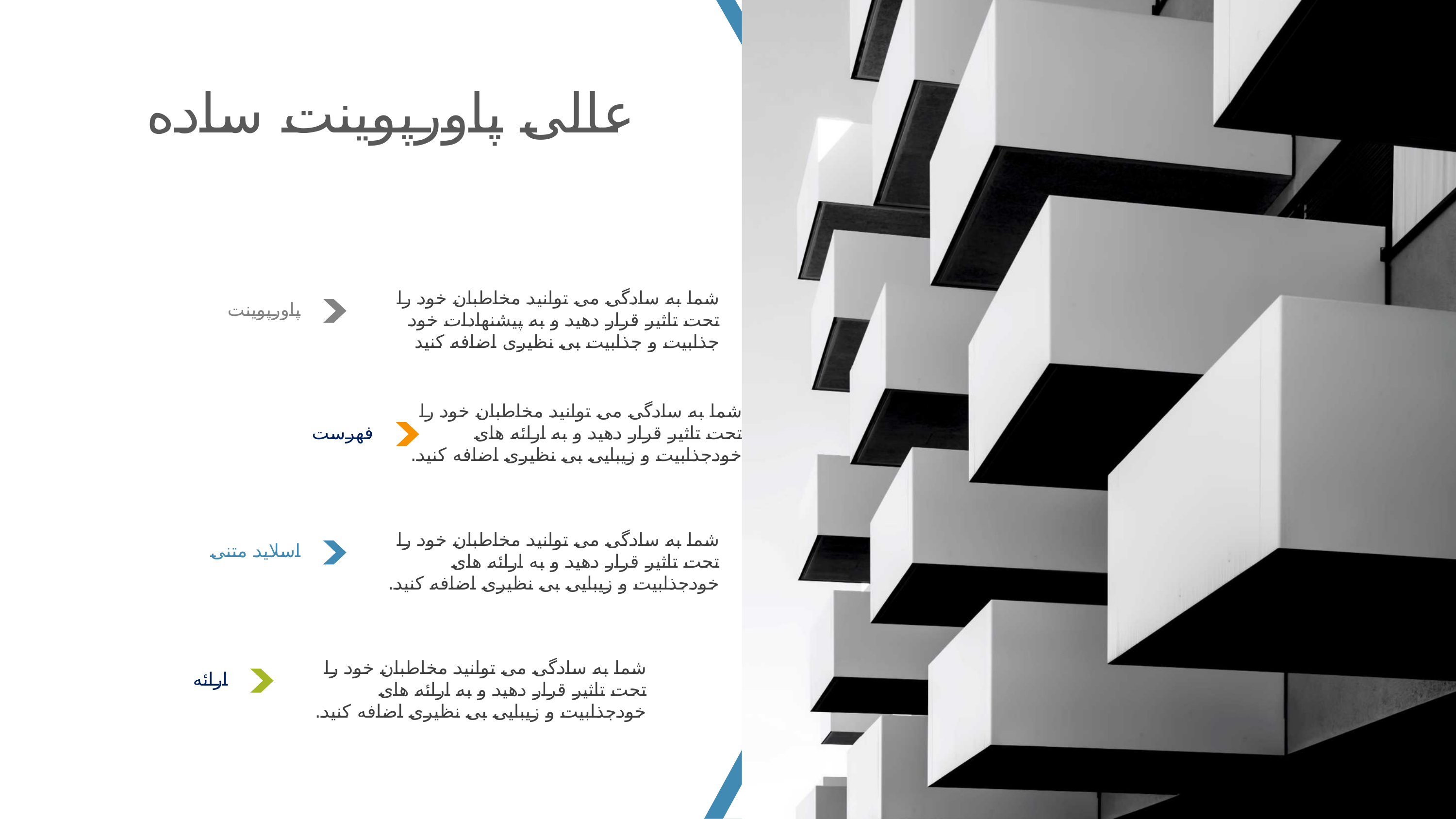

عالی پاورپوینت ساده
شما به سادگی می توانید مخاطبان خود را تحت تاثیر قرار دهید و به پیشنهادات خود جذابیت و جذابیت بی نظیری اضافه کنید
پاورپوینت

شما به سادگی می توانید مخاطبان خود را تحت تاثیر قرار دهید و به ارائه های خودجذابیت و زیبایی بی نظیری اضافه کنید.
فهرست

شما به سادگی می توانید مخاطبان خود را تحت تاثیر قرار دهید و به ارائه های خودجذابیت و زیبایی بی نظیری اضافه کنید.
اسلاید متنی

شما به سادگی می توانید مخاطبان خود را تحت تاثیر قرار دهید و به ارائه های خودجذابیت و زیبایی بی نظیری اضافه کنید.
ارائه